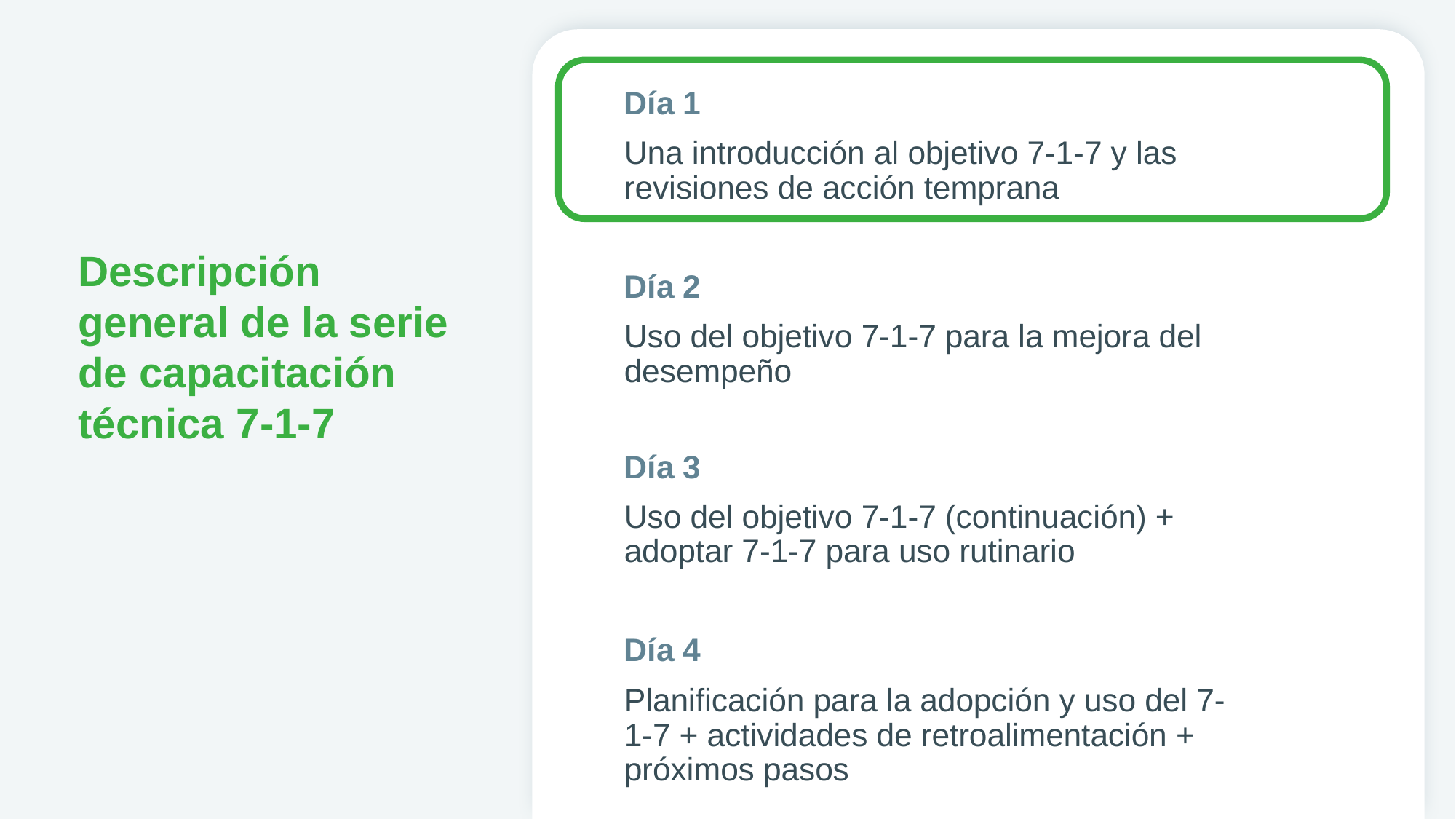

Día 1
Una introducción al objetivo 7-1-7 y las revisiones de acción temprana

Día 2
Uso del objetivo 7-1-7 para la mejora del desempeño

Día 3
Uso del objetivo 7-1-7 (continuación) + adoptar 7-1-7 para uso rutinario

Día 4
Planificación para la adopción y uso del 7-1-7 + actividades de retroalimentación + próximos pasos

# Descripción general de la serie de capacitación técnica 7-1-7